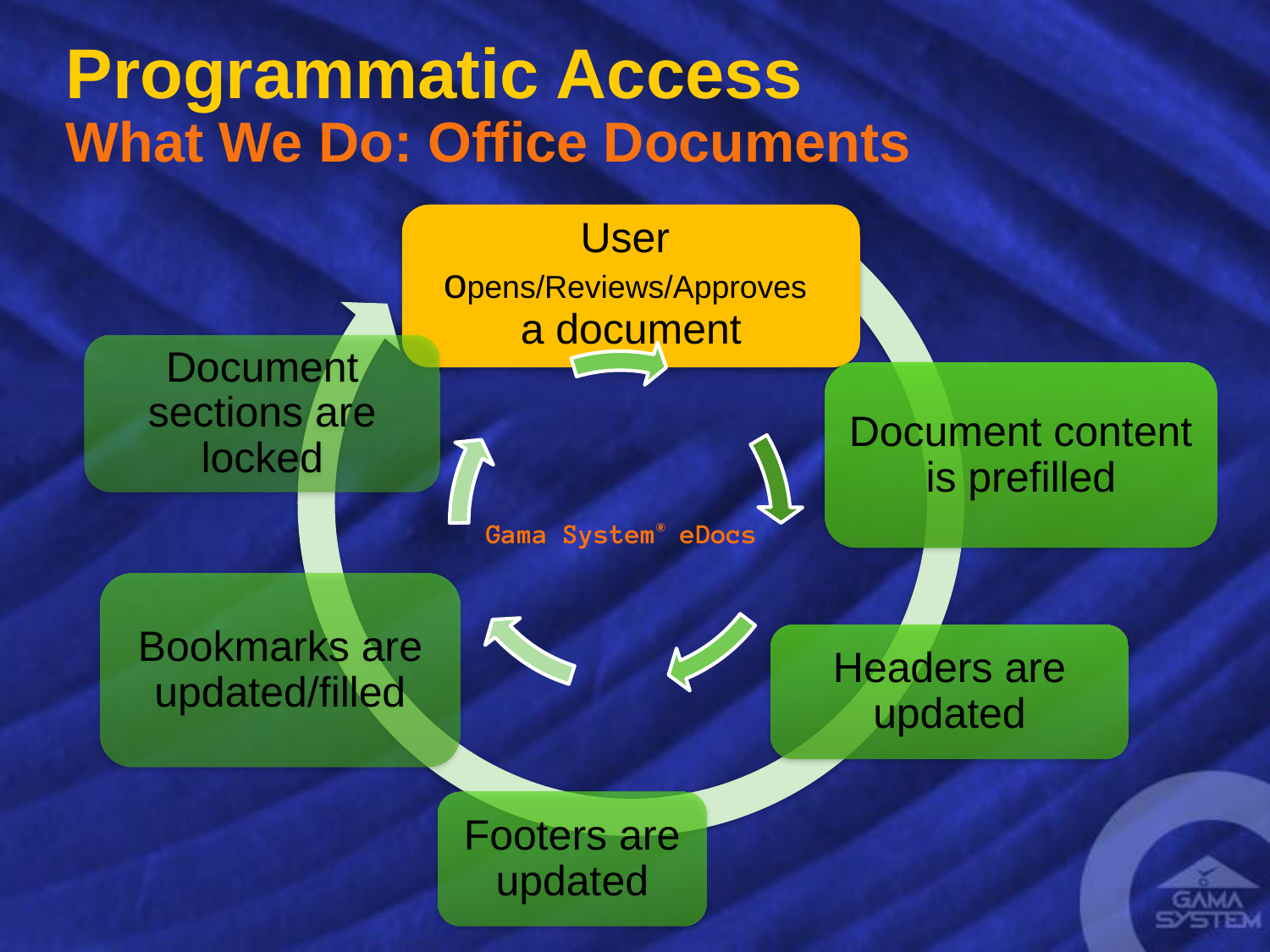

# Programmatic Access What We Do: Office Documents
User
opens/Reviews/Approves
a document
Document content is prefilled
Headers are updated
Footers are updated
Bookmarks are updated/filled
Document sections are locked

Gama System® eDocs